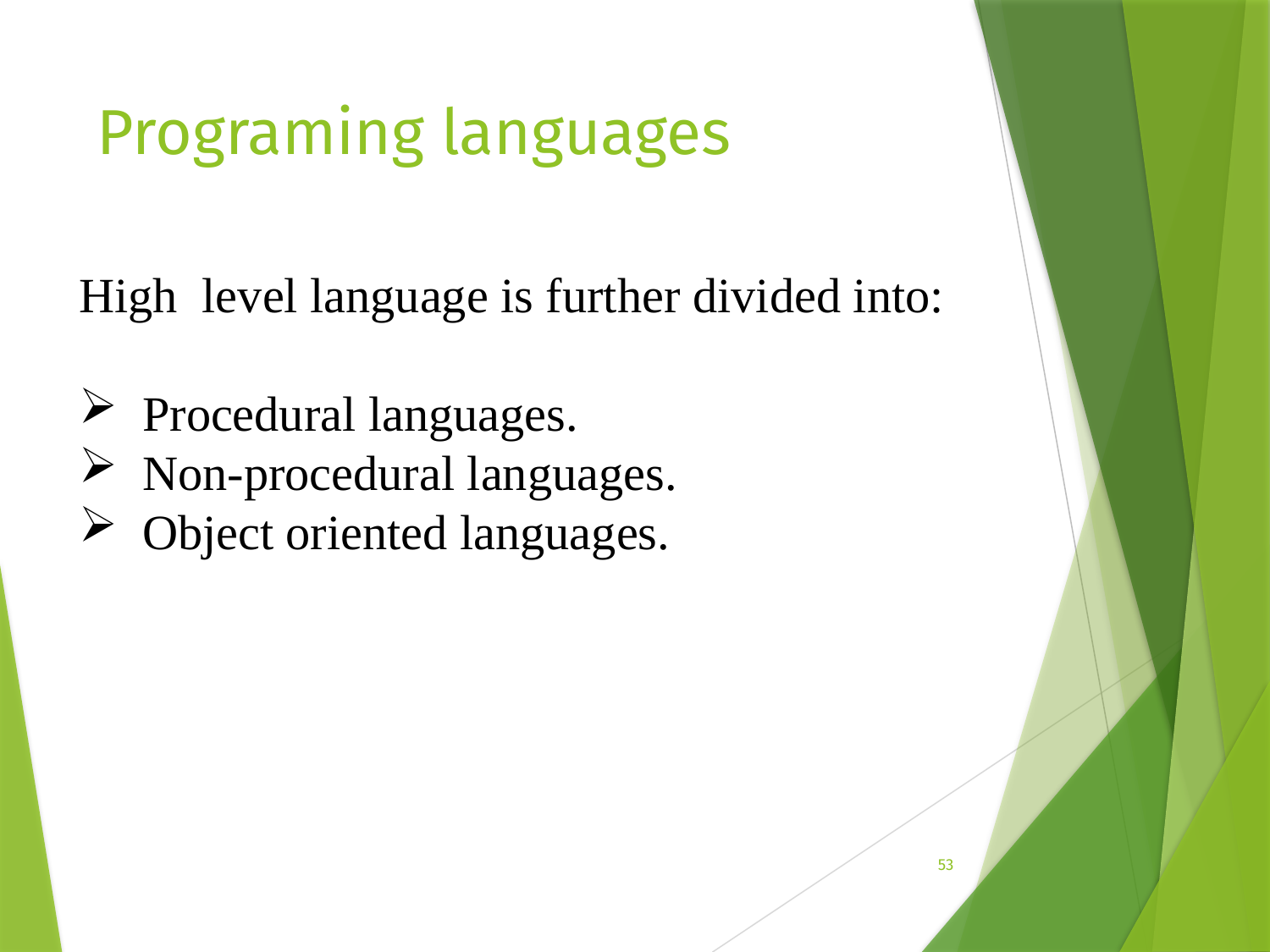

# Programing languages
High  level language is further divided into:

Procedural languages.
Non-procedural languages.
Object oriented languages.
53